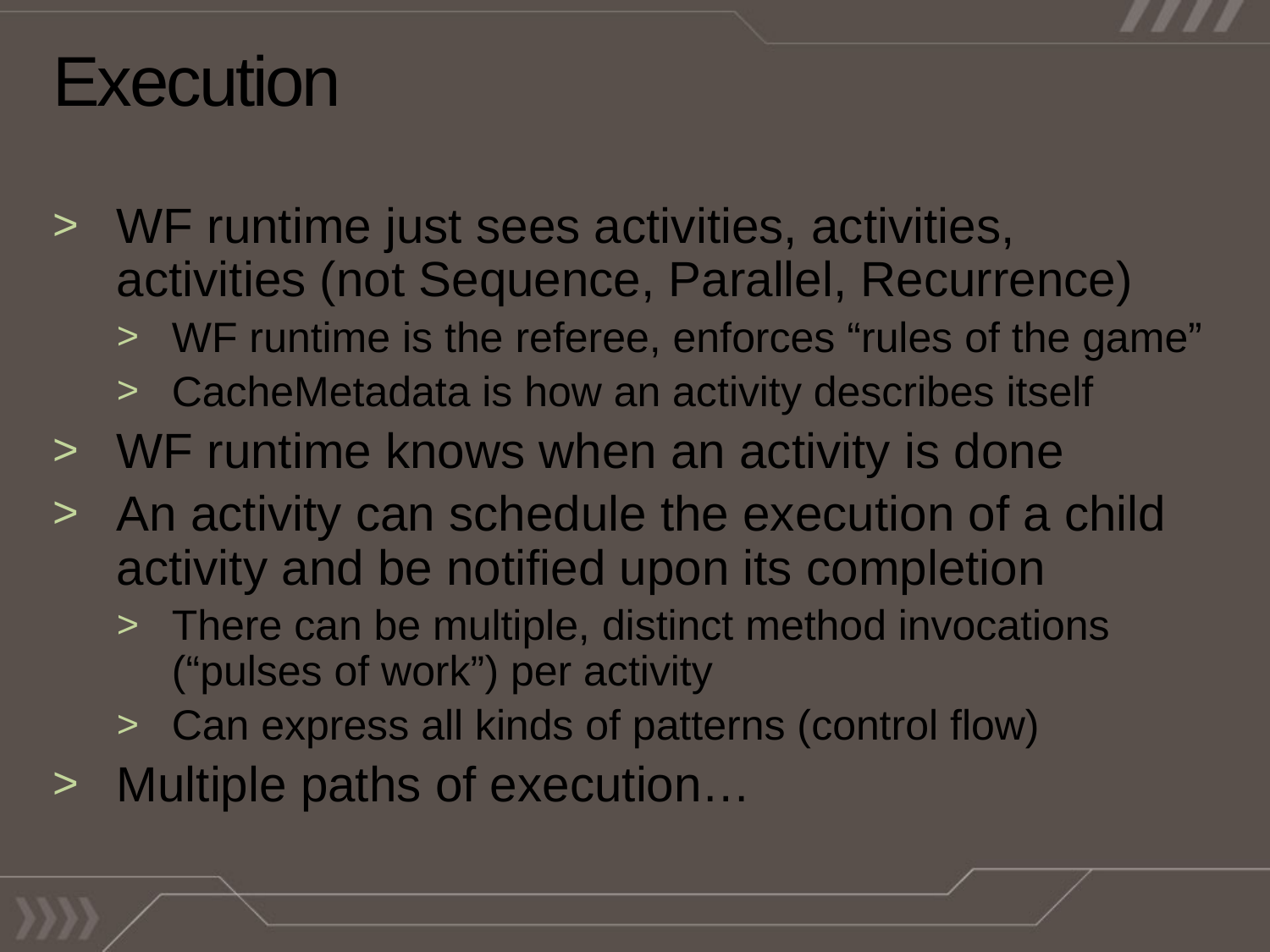

Execution
WF runtime just sees activities, activities, activities (not Sequence, Parallel, Recurrence)
WF runtime is the referee, enforces “rules of the game”
CacheMetadata is how an activity describes itself
WF runtime knows when an activity is done
An activity can schedule the execution of a child activity and be notified upon its completion
There can be multiple, distinct method invocations (“pulses of work”) per activity
Can express all kinds of patterns (control flow)
Multiple paths of execution…